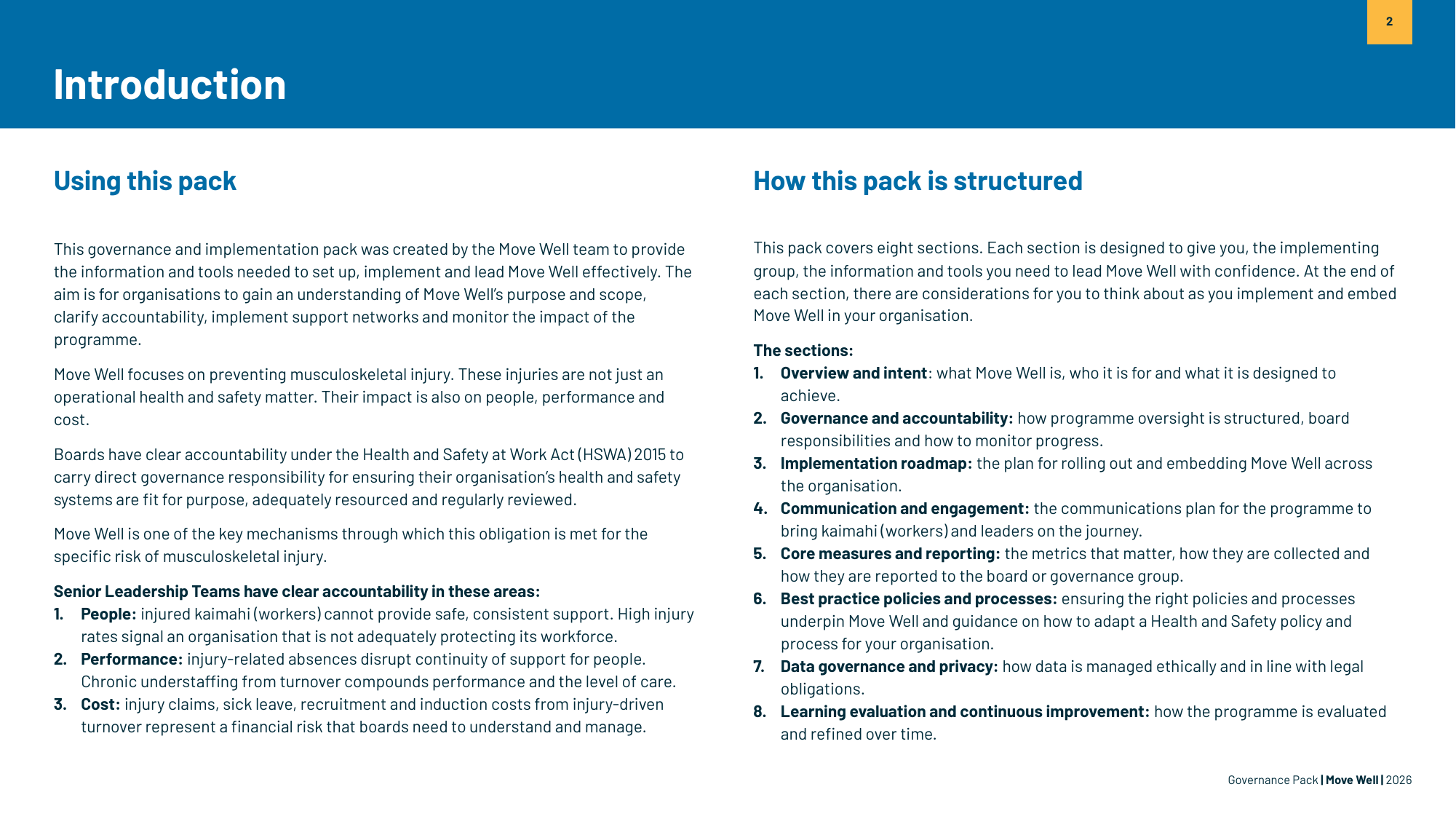

2
Introduction
Using this pack
How this pack is structured
This pack covers eight sections. Each section is designed to give you, the implementing group, the information and tools you need to lead Move Well with confidence. At the end of each section, there are considerations for you to think about as you implement and embed Move Well in your organisation.
The sections:
Overview and intent: what Move Well is, who it is for and what it is designed to achieve.
Governance and accountability: how programme oversight is structured, board responsibilities and how to monitor progress.
Implementation roadmap: the plan for rolling out and embedding Move Well across the organisation.
Communication and engagement: the communications plan for the programme to bring kaimahi (workers) and leaders on the journey.
Core measures and reporting: the metrics that matter, how they are collected and how they are reported to the board or governance group.
Best practice policies and processes: ensuring the right policies and processes underpin Move Well and guidance on how to adapt a Health and Safety policy and process for your organisation.
Data governance and privacy: how data is managed ethically and in line with legal obligations.
Learning evaluation and continuous improvement: how the programme is evaluated and refined over time.

This governance and implementation pack was created by the Move Well team to provide the information and tools needed to set up, implement and lead Move Well effectively. The aim is for organisations to gain an understanding of Move Well’s purpose and scope,  clarify accountability, implement support networks and monitor the impact of the programme.
Move Well focuses on preventing musculoskeletal injury. These injuries are not just an operational health and safety matter. Their impact is also on people, performance and cost.
Boards have clear accountability under the Health and Safety at Work Act (HSWA) 2015 to carry direct governance responsibility for ensuring their organisation’s health and safety systems are fit for purpose, adequately resourced and regularly reviewed.
Move Well is one of the key mechanisms through which this obligation is met for the specific risk of musculoskeletal injury.
Senior Leadership Teams have clear accountability in these areas:
People: injured kaimahi (workers) cannot provide safe, consistent support. High injury rates signal an organisation that is not adequately protecting its workforce.
Performance: injury-related absences disrupt continuity of support for people. Chronic understaffing from turnover compounds performance and the level of care.
Cost: injury claims, sick leave, recruitment and induction costs from injury-driven turnover represent a financial risk that boards need to understand and manage.